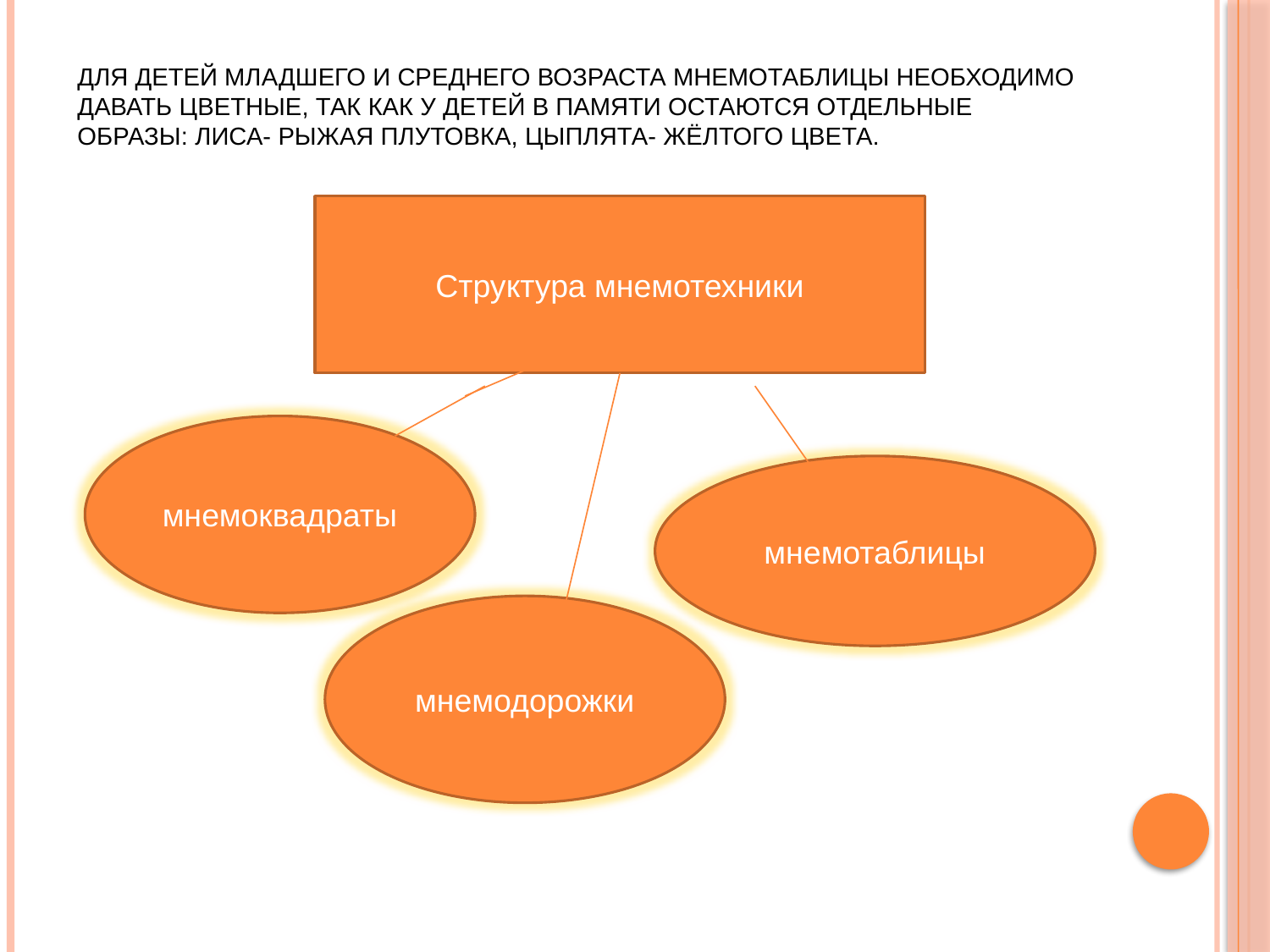

# Для детей младшего и среднего возраста мнемотаблицы необходимо давать цветные, так как у детей в памяти остаются отдельные образы: лиса- рыжая плутовка, цыплята- жёлтого цвета.
Структура мнемотехники
мнемоквадраты
мнемотаблицы
мнемодорожки